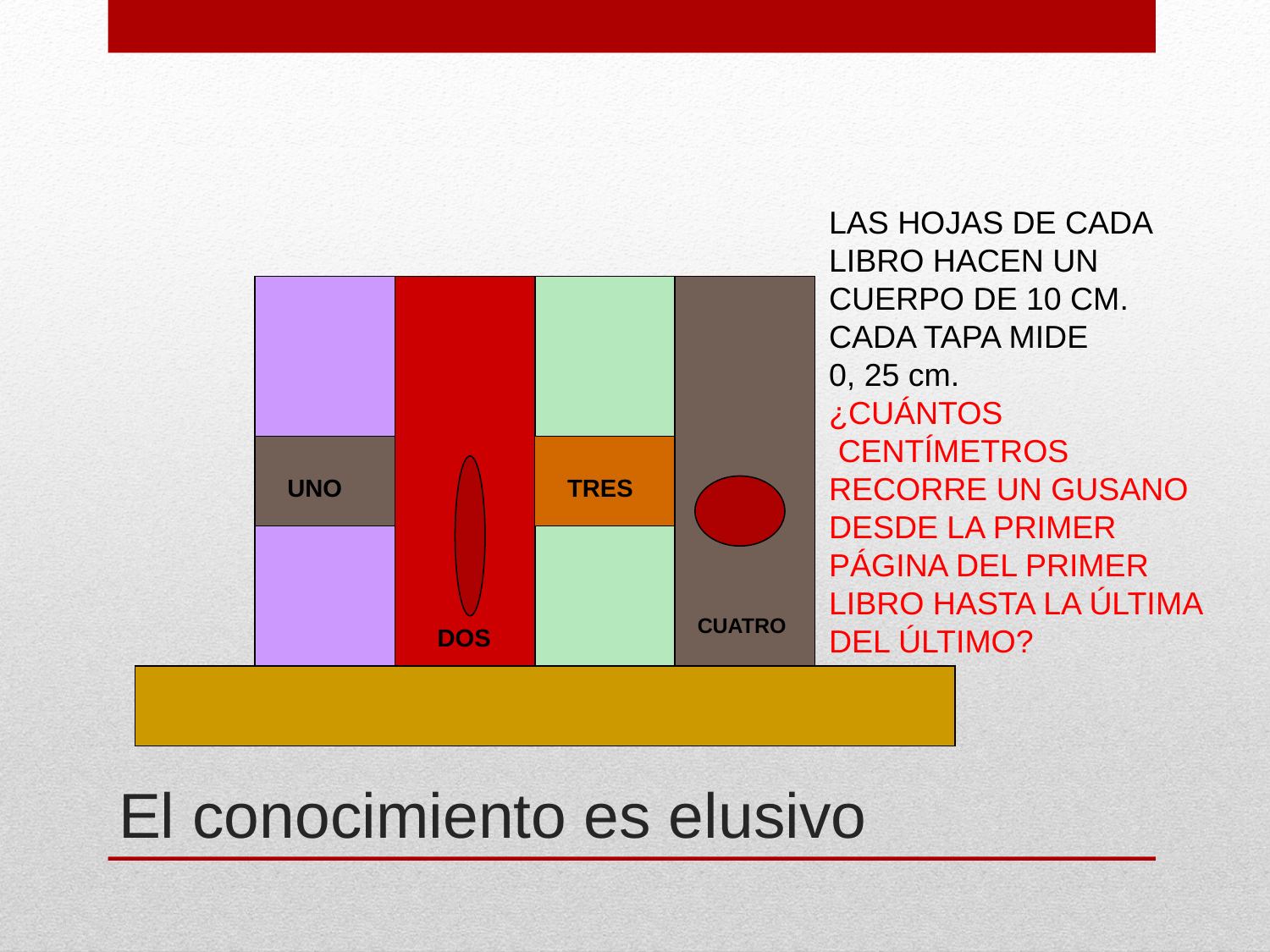

LAS HOJAS DE CADA
LIBRO HACEN UN
CUERPO DE 10 CM.
CADA TAPA MIDE
0, 25 cm.
¿CUÁNTOS
 CENTÍMETROS
RECORRE UN GUSANO
DESDE LA PRIMER
PÁGINA DEL PRIMER
LIBRO HASTA LA ÚLTIMA
DEL ÚLTIMO?

UNO
TRES

CUATRO
DOS
# El conocimiento es elusivo